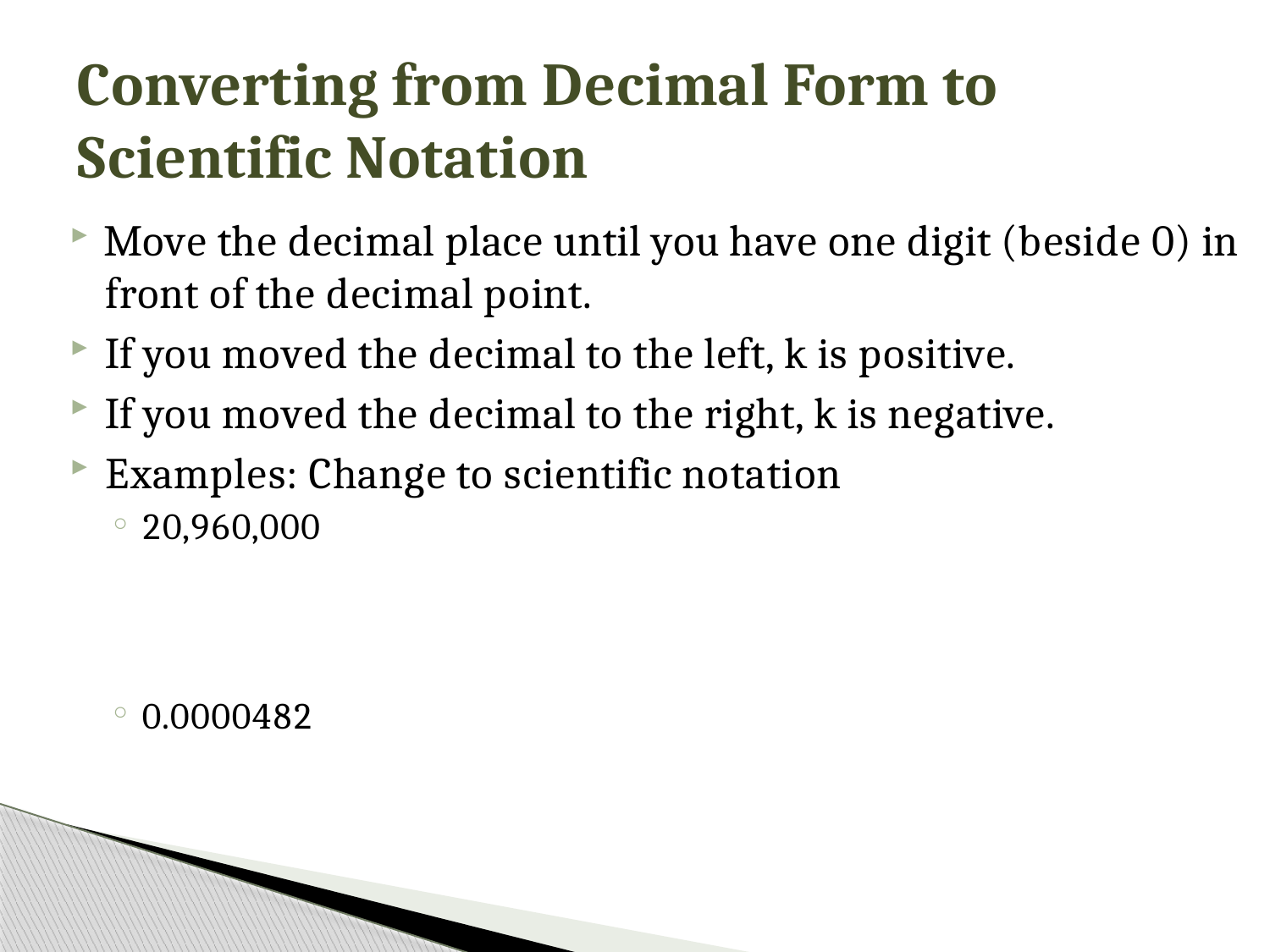

# Converting from Decimal Form to Scientific Notation
Move the decimal place until you have one digit (beside 0) in front of the decimal point.
If you moved the decimal to the left, k is positive.
If you moved the decimal to the right, k is negative.
Examples: Change to scientific notation
20,960,000

0.0000482